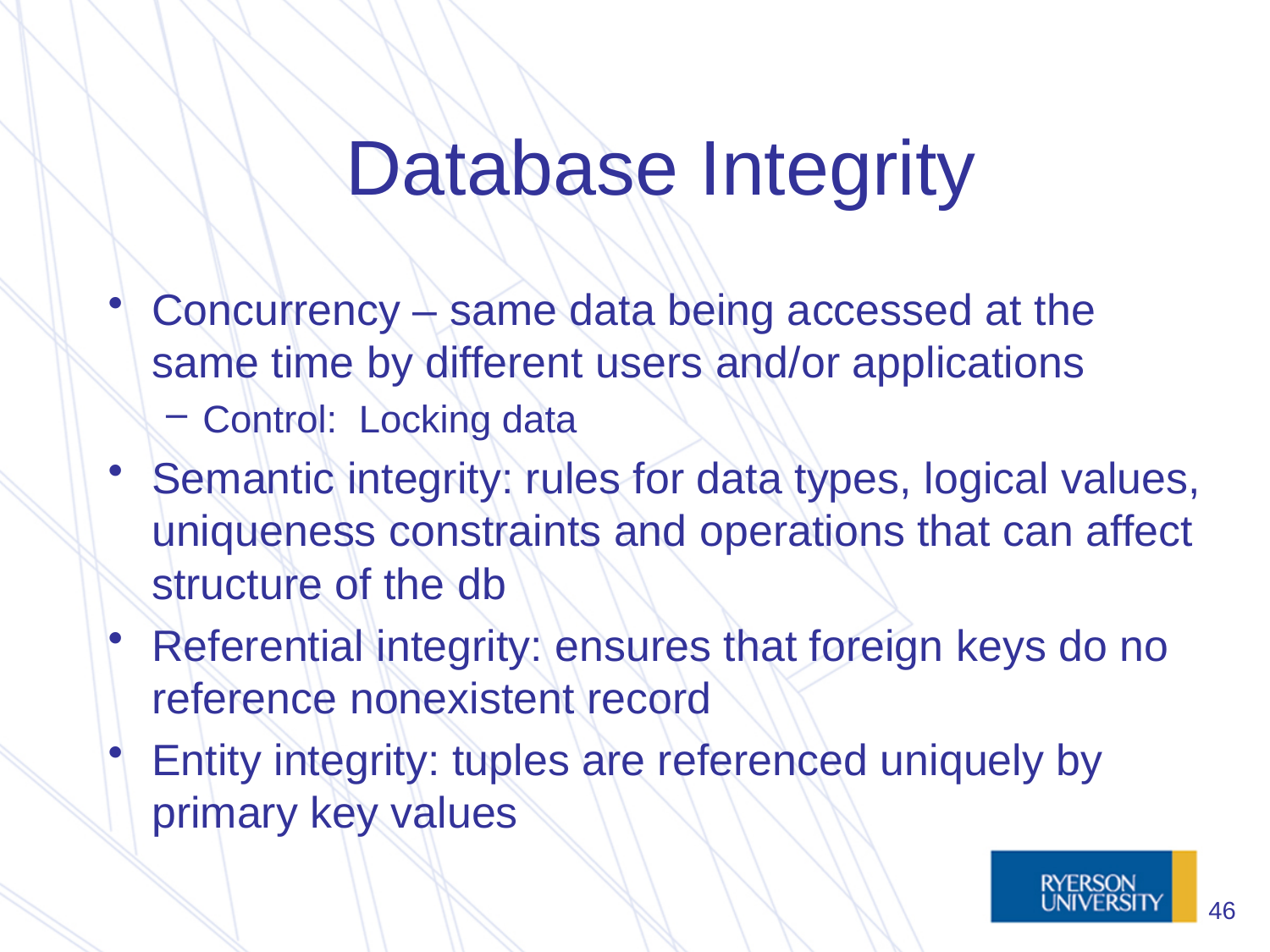

# Database Integrity
Concurrency – same data being accessed at the same time by different users and/or applications
Control:  Locking data
Semantic integrity: rules for data types, logical values, uniqueness constraints and operations that can affect structure of the db
Referential integrity: ensures that foreign keys do no reference nonexistent record
Entity integrity: tuples are referenced uniquely by primary key values

46